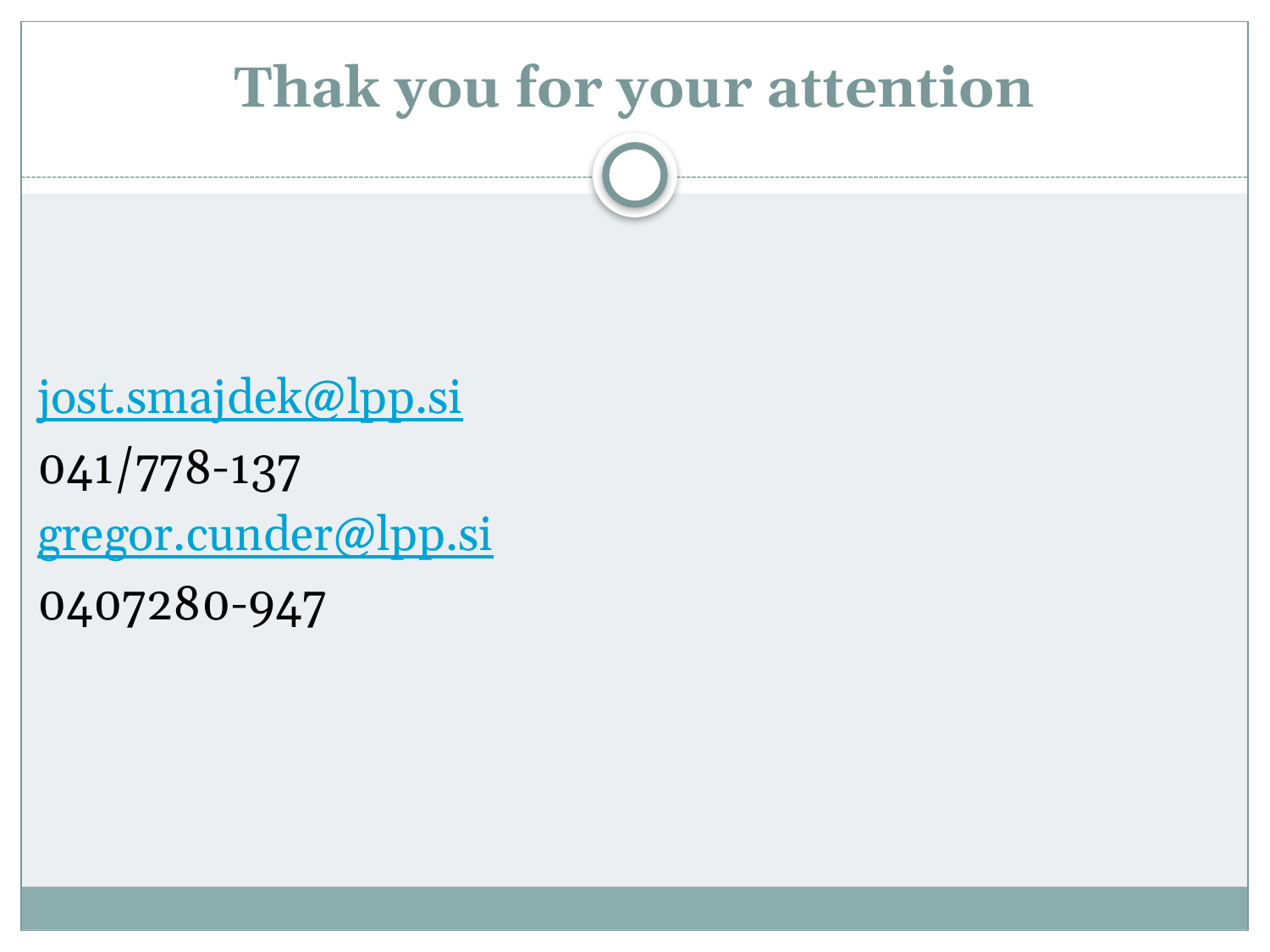

# Thak you for your attention

jost.smajdek@lpp.si
041/778-137
gregor.cunder@lpp.si
0407280-947